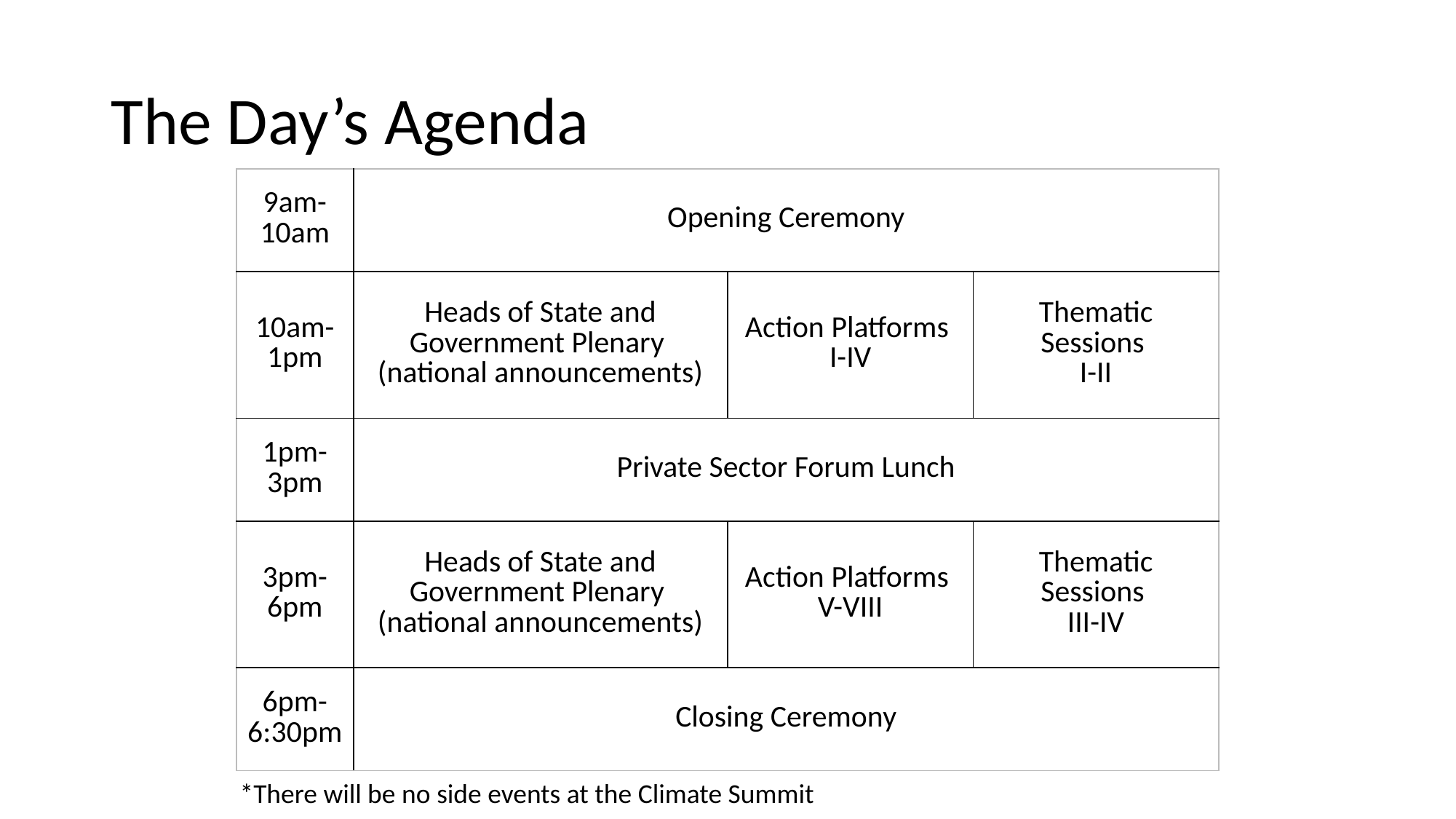

# The Day’s Agenda
| 9am-10am | Opening Ceremony |  |  |
| --- | --- | --- | --- |
| 10am-1pm | Heads of State and Government Plenary (national announcements) | Action Platforms I-IV | Thematic Sessions I-II |
| 1pm-3pm | Private Sector Forum Lunch |  |  |
| 3pm-6pm | Heads of State and Government Plenary (national announcements) | Action Platforms V-VIII | Thematic Sessions III-IV |
| 6pm-6:30pm | Closing Ceremony |  |  |
*There will be no side events at the Climate Summit